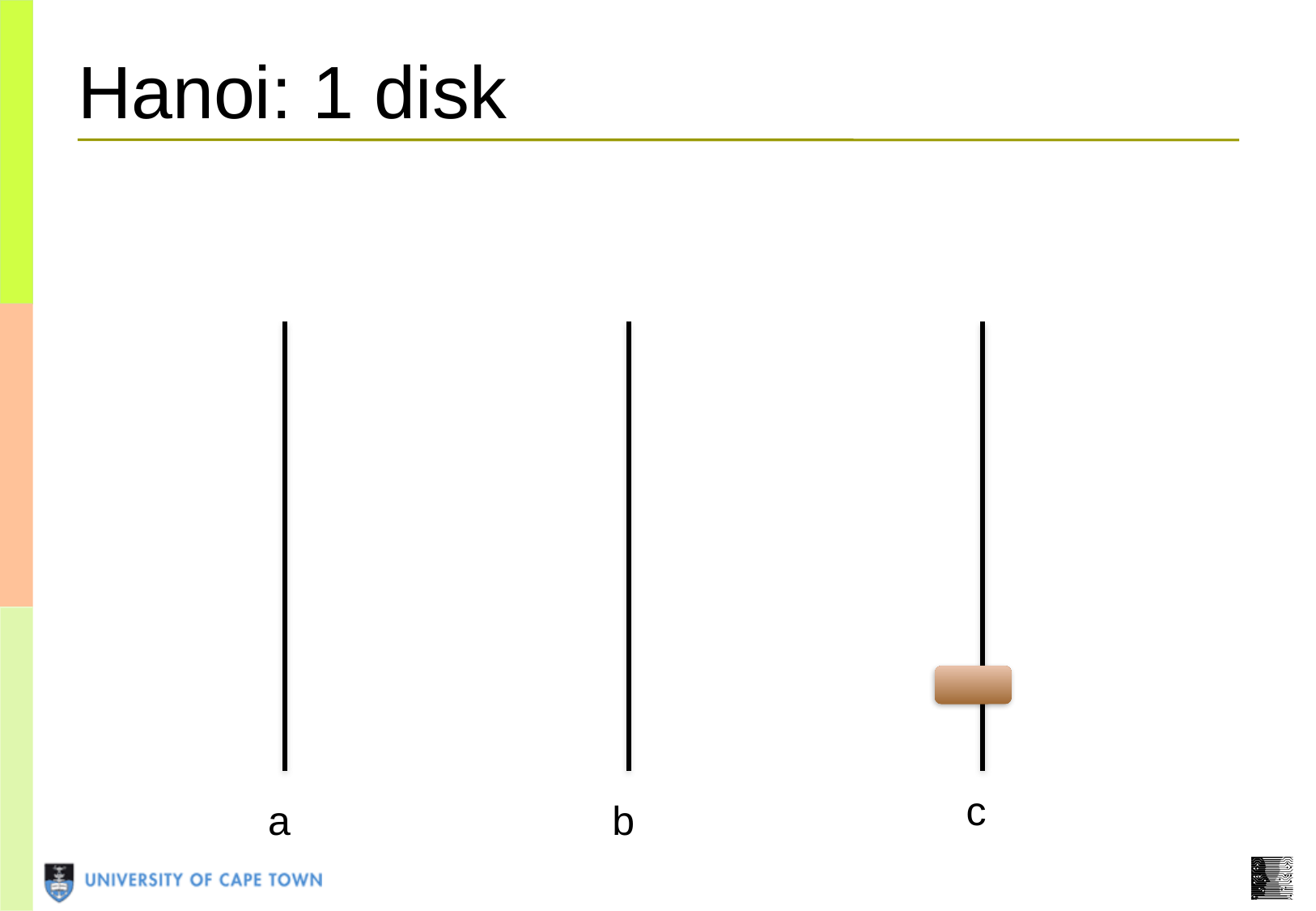

# Hanoi: 1 disk

c
a
b